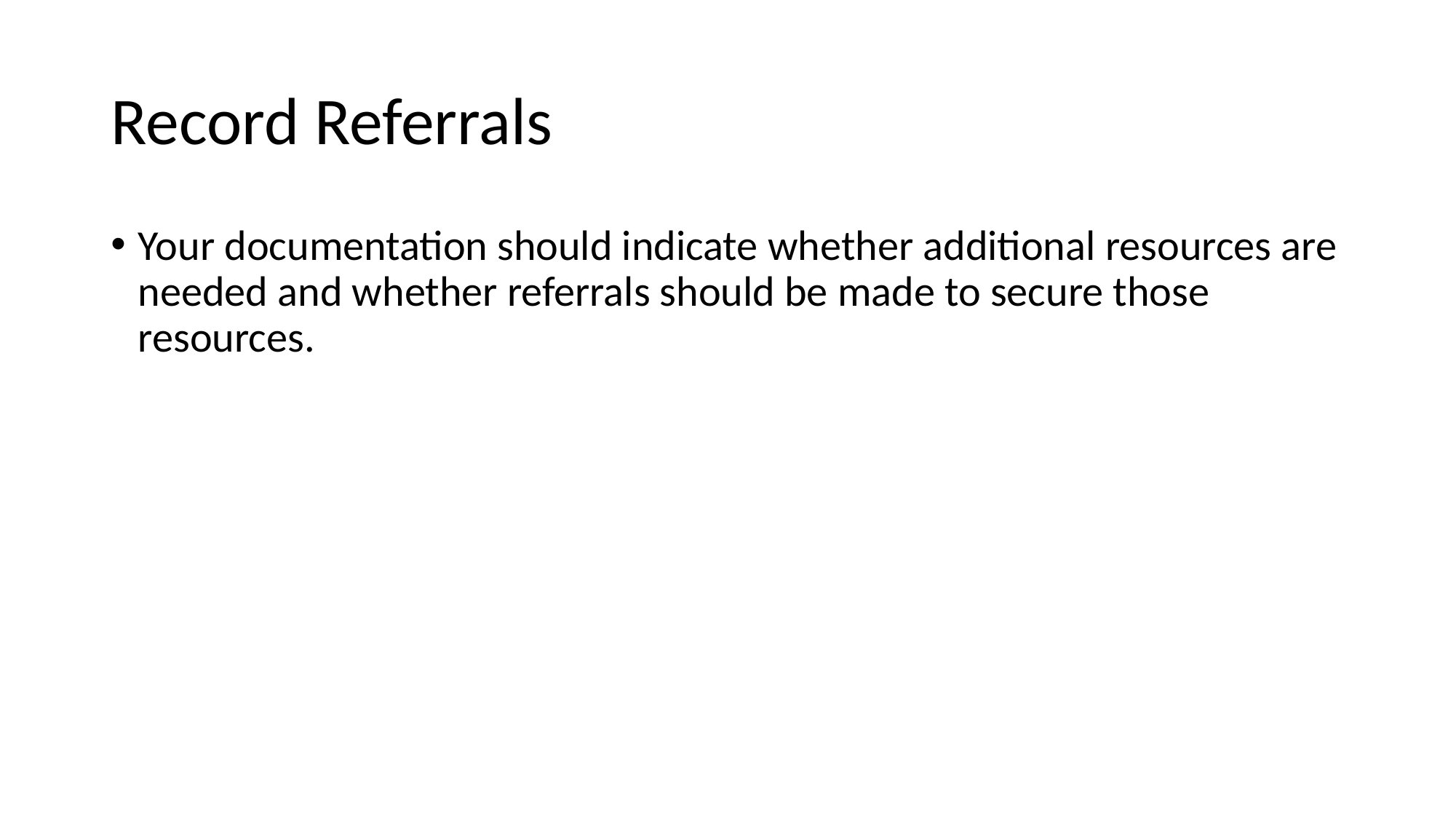

# Record Referrals
Your documentation should indicate whether additional resources are needed and whether referrals should be made to secure those resources.